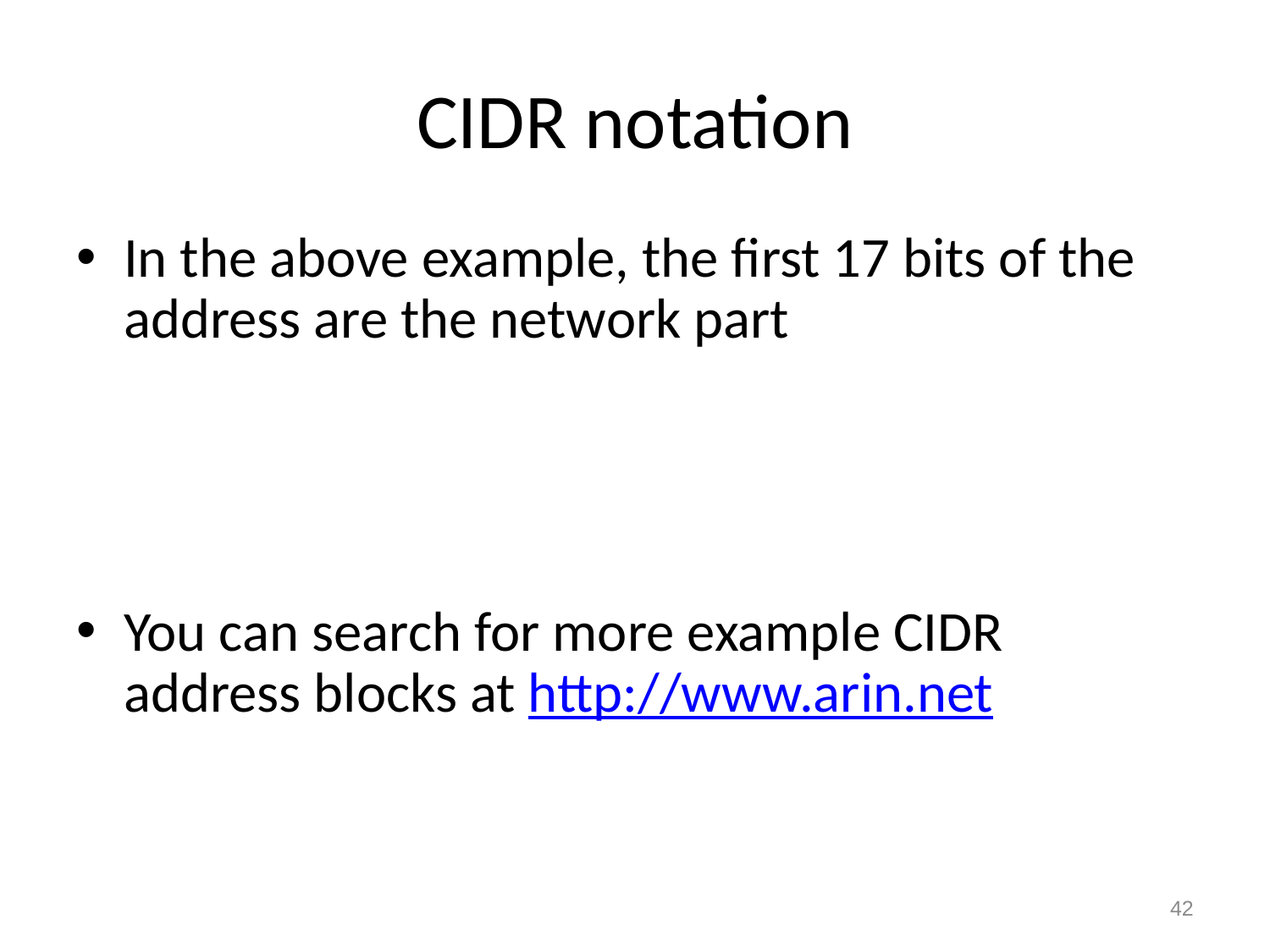

# CIDR notation
In the above example, the first 17 bits of the address are the network part

You can search for more example CIDR address blocks at http://www.arin.net
42